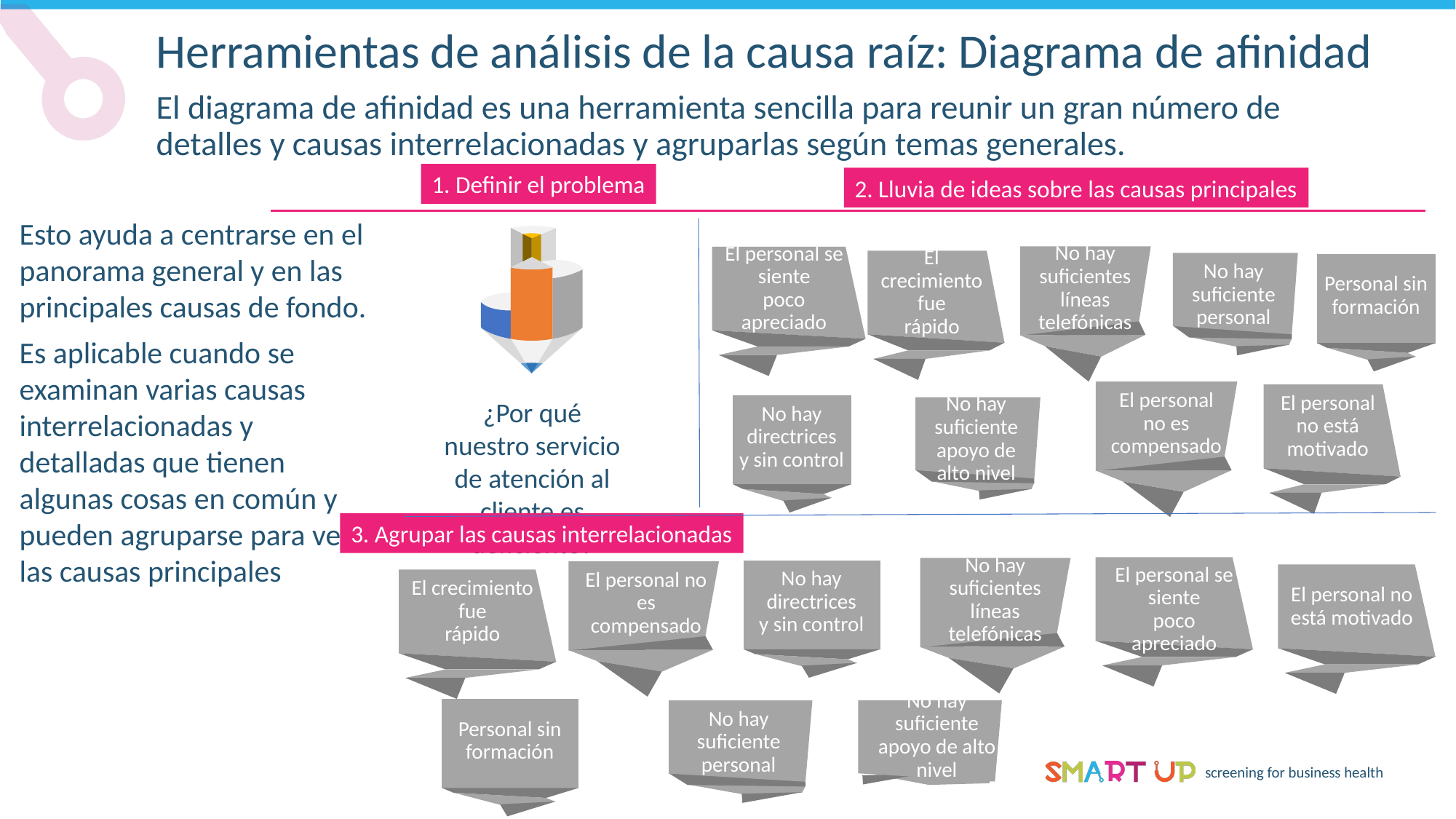

Herramientas de análisis de la causa raíz: Diagrama de afinidad
El diagrama de afinidad es una herramienta sencilla para reunir un gran número de detalles y causas interrelacionadas y agruparlas según temas generales.

1. Definir el problema
2. Lluvia de ideas sobre las causas principales
Esto ayuda a centrarse en el panorama general y en las principales causas de fondo.
Es aplicable cuando se examinan varias causas interrelacionadas y detalladas que tienen algunas cosas en común y pueden agruparse para ver las causas principales

No hay suficientes
líneas telefónicas

El personal se siente
poco apreciado

El crecimiento fue
rápido

No hay suficiente personal

Personal sin formación

El personal no es
compensado

El personal no está motivado

No hay directrices
y sin control

¿Por qué nuestro servicio de atención al cliente es deficiente?

No hay suficiente apoyo de alto nivel

3. Agrupar las causas interrelacionadas
No hay directrices
y sin control

El personal no es
compensado

El personal se siente
poco apreciado

No hay suficientes
líneas telefónicas

El crecimiento fue
rápido

El personal no está motivado

No hay suficiente apoyo de alto nivel

Personal sin formación

No hay suficiente personal